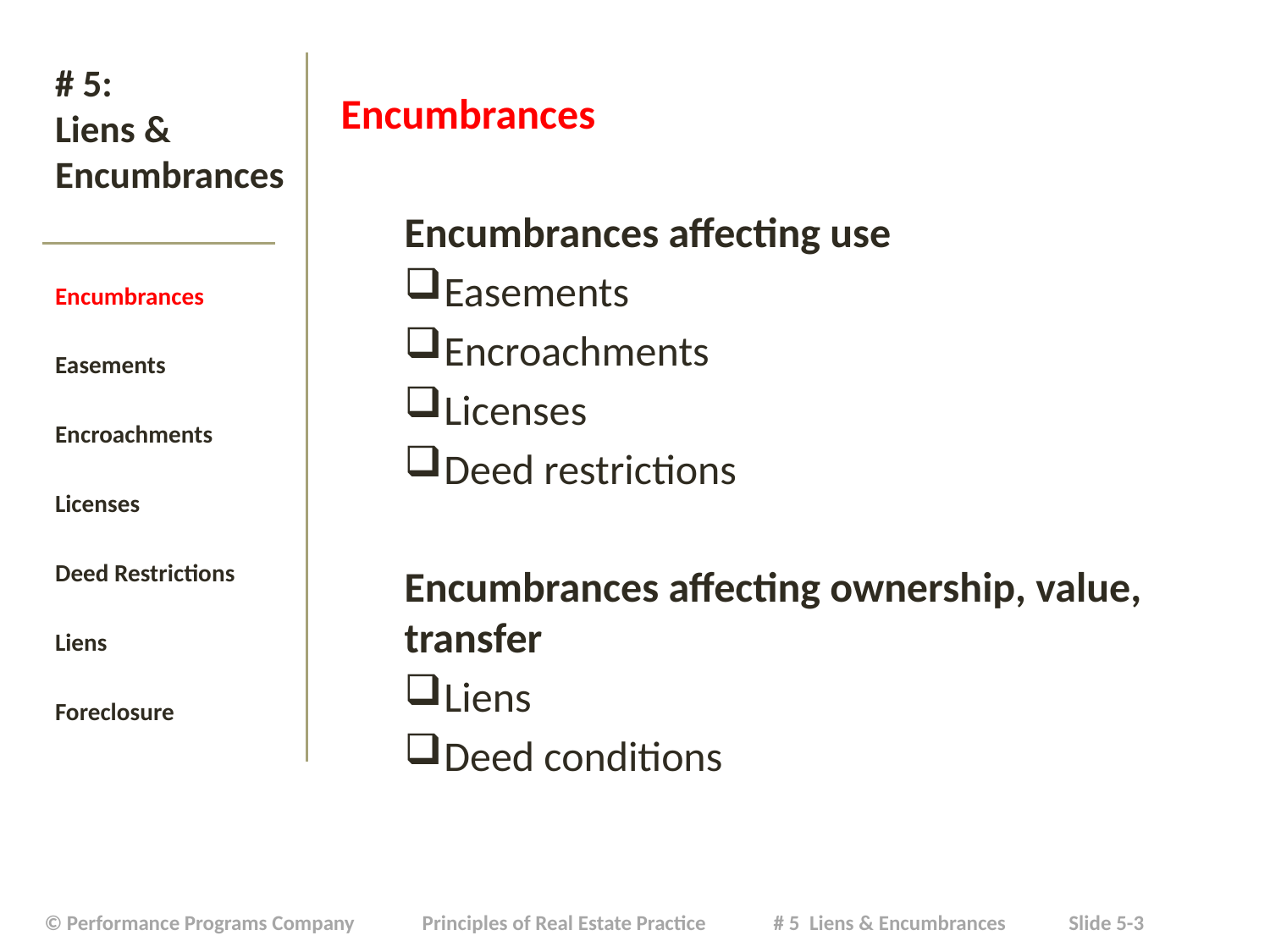

Encumbrances

Encumbrances affecting use
Easements
Encroachments
Licenses
Deed restrictions

Encumbrances affecting ownership, value, transfer
Liens
Deed conditions
# # 5: Liens & Encumbrances

Encumbrances

Easements

Encroachments

Licenses

Deed Restrictions

Liens

Foreclosure

| © Performance Programs Company Principles of Real Estate Practice # 5 Liens & Encumbrances Slide 5-3 |
| --- |